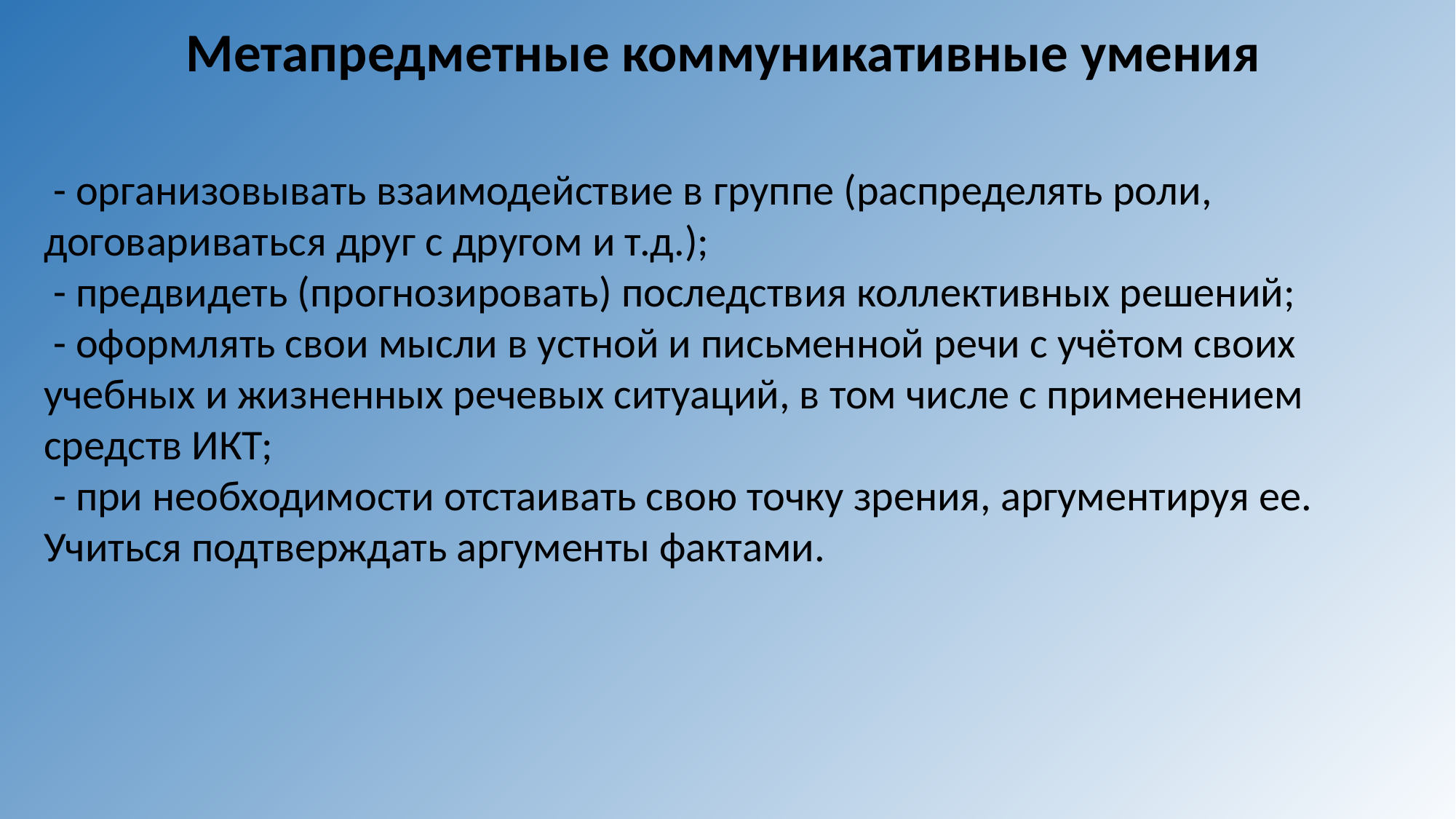

Метапредметные коммуникативные умения
 - организовывать взаимодействие в группе (распределять роли, договариваться друг с другом и т.д.);
 - предвидеть (прогнозировать) последствия коллективных решений;
 - оформлять свои мысли в устной и письменной речи с учётом своих учебных и жизненных речевых ситуаций, в том числе с применением средств ИКТ;
 - при необходимости отстаивать свою точку зрения, аргументируя ее. Учиться подтверждать аргументы фактами.